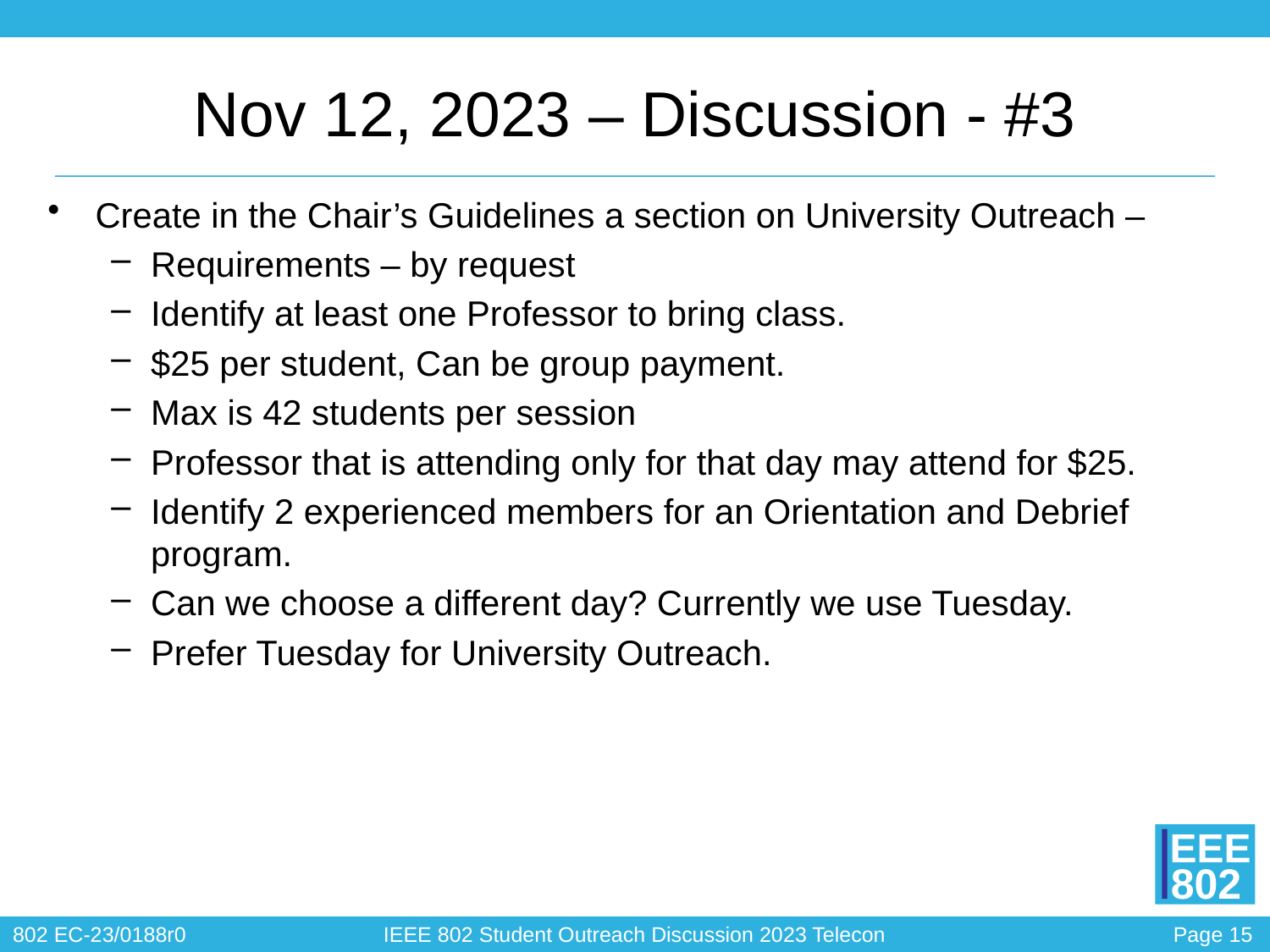

# Nov 12, 2023 – Discussion - #3
Create in the Chair’s Guidelines a section on University Outreach –
Requirements – by request
Identify at least one Professor to bring class.
$25 per student, Can be group payment.
Max is 42 students per session
Professor that is attending only for that day may attend for $25.
Identify 2 experienced members for an Orientation and Debrief program.
Can we choose a different day? Currently we use Tuesday.
Prefer Tuesday for University Outreach.